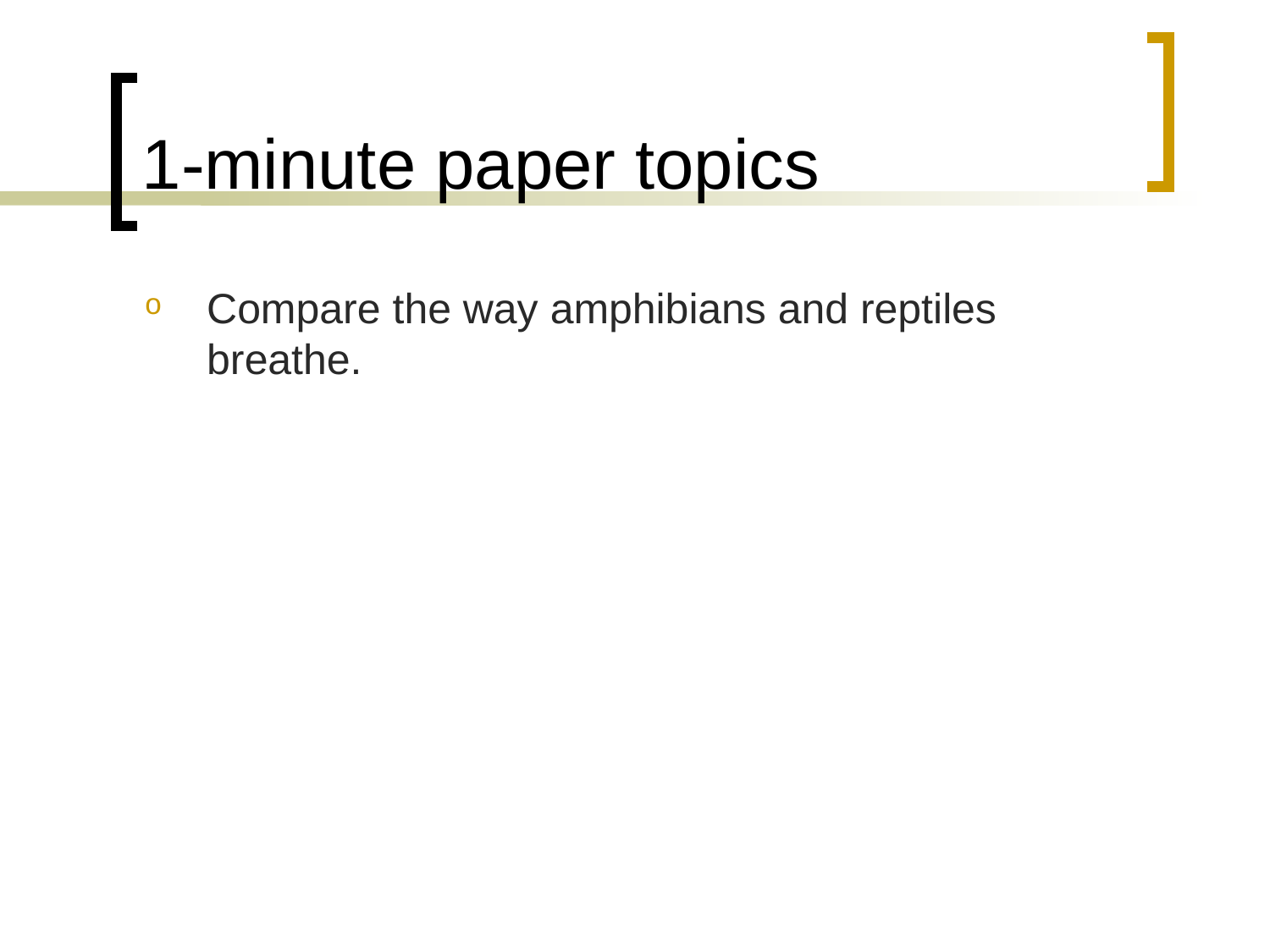

# 1-minute paper topics
Compare the way amphibians and reptiles breathe.